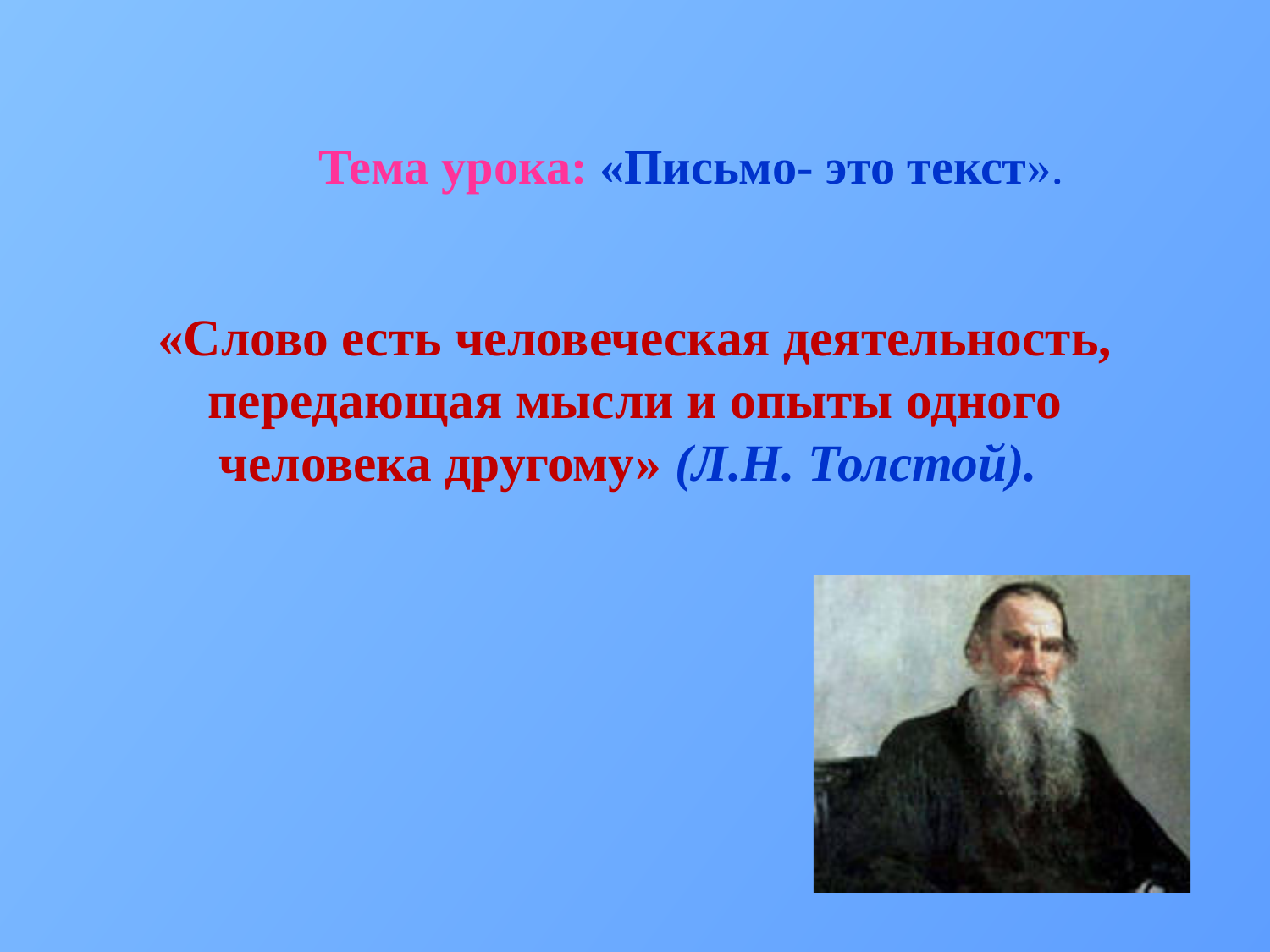

Тема урока: «Письмо- это текст».
# «Слово есть человеческая деятельность, передающая мысли и опыты одного человека другому» (Л.Н. Толстой).